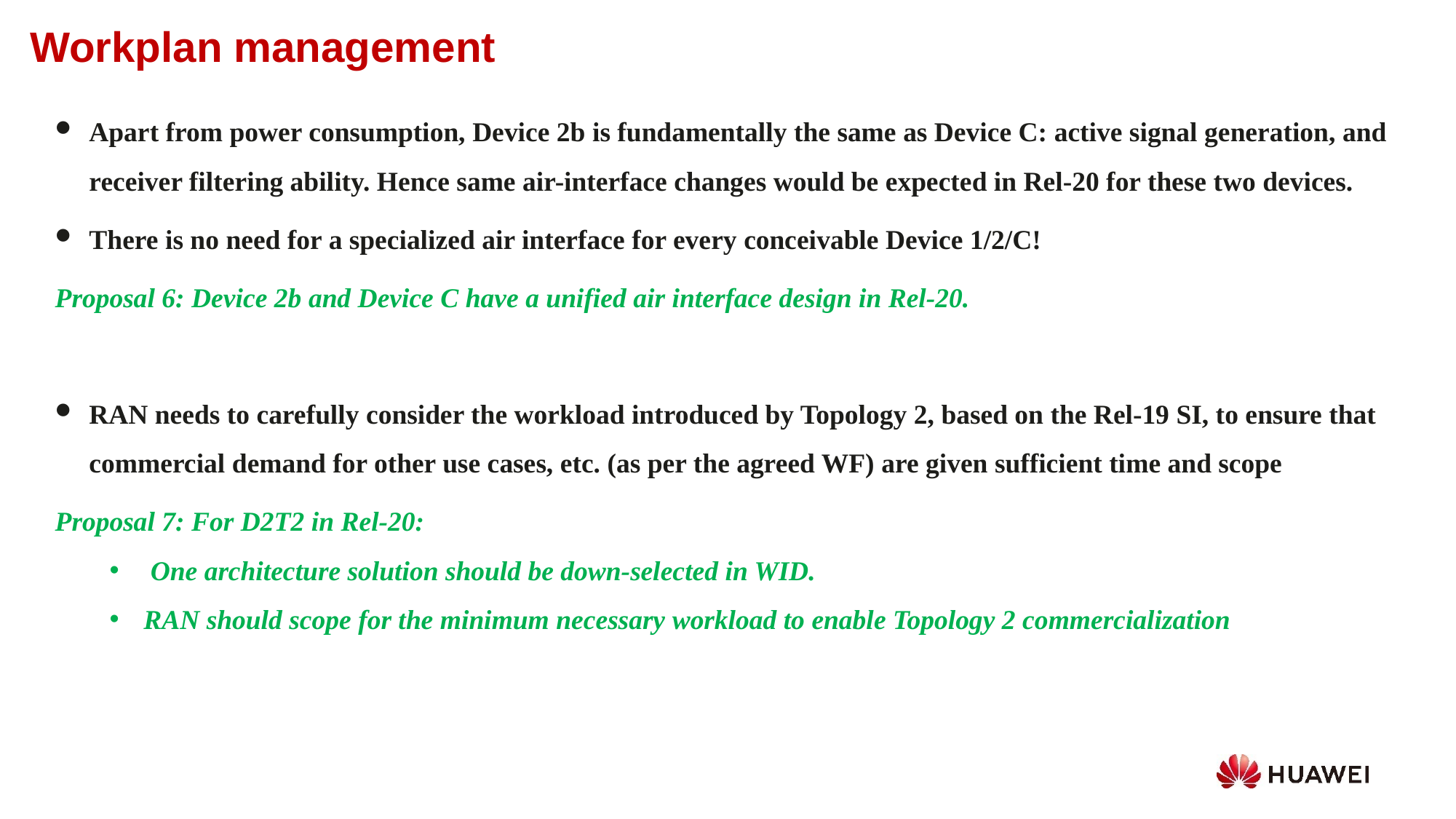

Workplan management
Apart from power consumption, Device 2b is fundamentally the same as Device C: active signal generation, and receiver filtering ability. Hence same air-interface changes would be expected in Rel-20 for these two devices.
There is no need for a specialized air interface for every conceivable Device 1/2/C!
Proposal 6: Device 2b and Device C have a unified air interface design in Rel-20.

RAN needs to carefully consider the workload introduced by Topology 2, based on the Rel-19 SI, to ensure that commercial demand for other use cases, etc. (as per the agreed WF) are given sufficient time and scope
Proposal 7: For D2T2 in Rel-20:
 One architecture solution should be down-selected in WID.
RAN should scope for the minimum necessary workload to enable Topology 2 commercialization